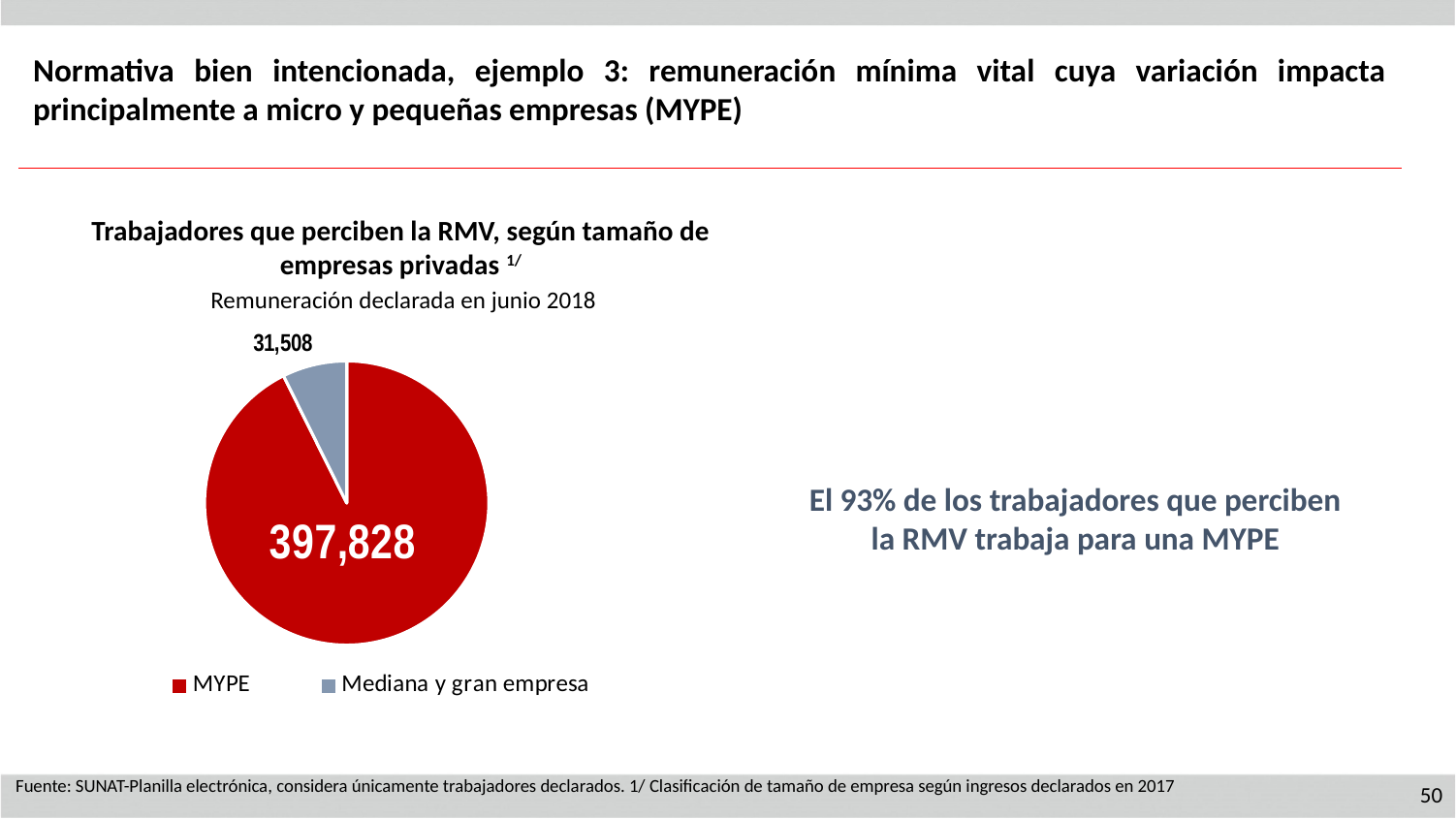

Normativa bien intencionada, ejemplo 3: remuneración mínima vital cuya variación impacta principalmente a micro y pequeñas empresas (MYPE)
Trabajadores que perciben la RMV, según tamaño de empresas privadas 1/
 Remuneración declarada en junio 2018

### Chart

| Category | Trabajadores |
|---|---|
| MYPE | 397828.0 |
| Mediana y gran empresa | 31508.0 |
El 93% de los trabajadores que perciben la RMV trabaja para una MYPE
Fuente: SUNAT-Planilla electrónica, considera únicamente trabajadores declarados. 1/ Clasificación de tamaño de empresa según ingresos declarados en 2017
50